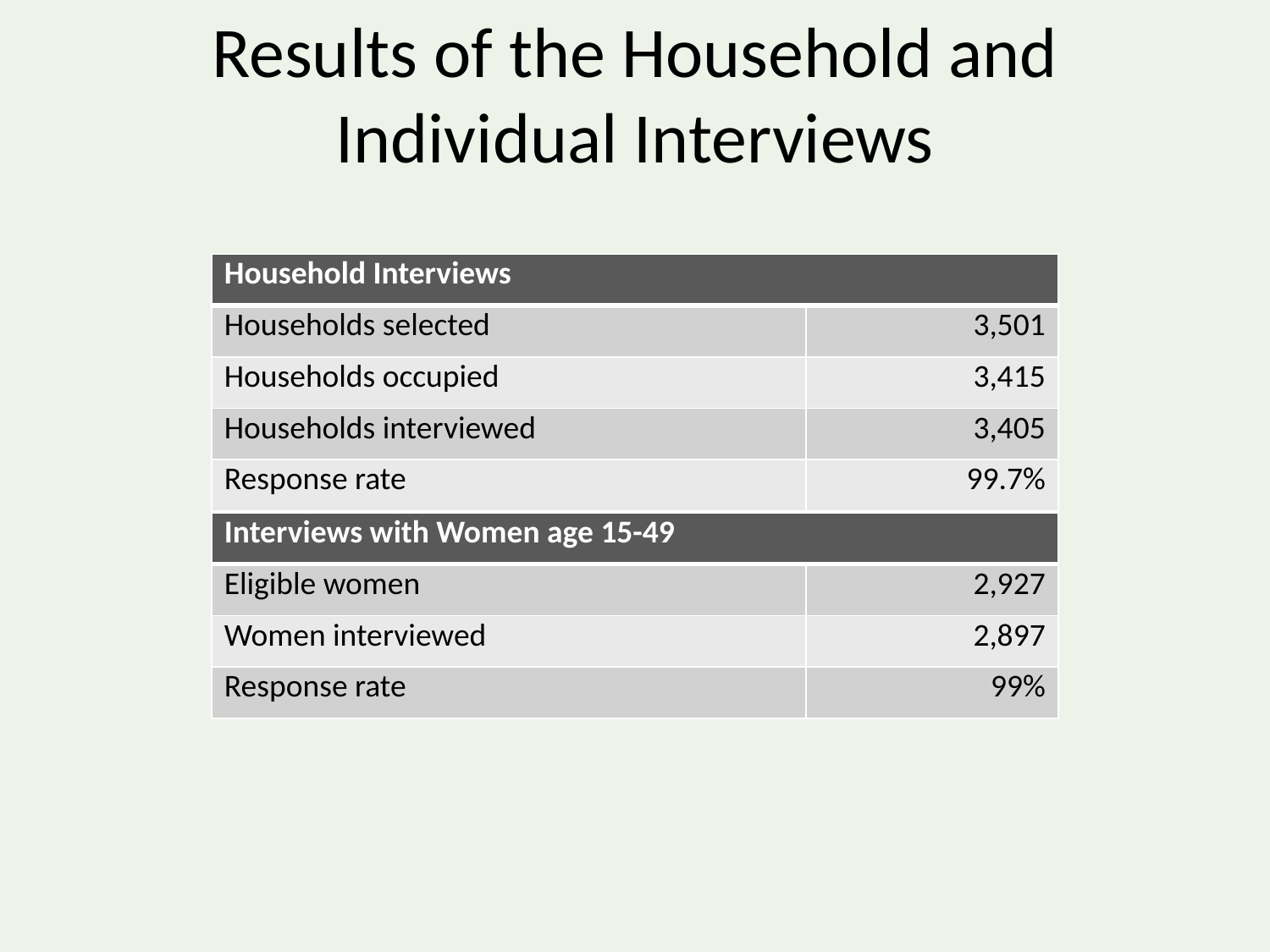

Results of the Household and Individual Interviews
| Household Interviews |  |
| --- | --- |
| Households selected | 3,501 |
| Households occupied | 3,415 |
| Households interviewed | 3,405 |
| Response rate | 99.7% |
| Interviews with Women age 15-49 |  |
| --- | --- |
| Eligible women | 2,927 |
| Women interviewed | 2,897 |
| Response rate | 99% |